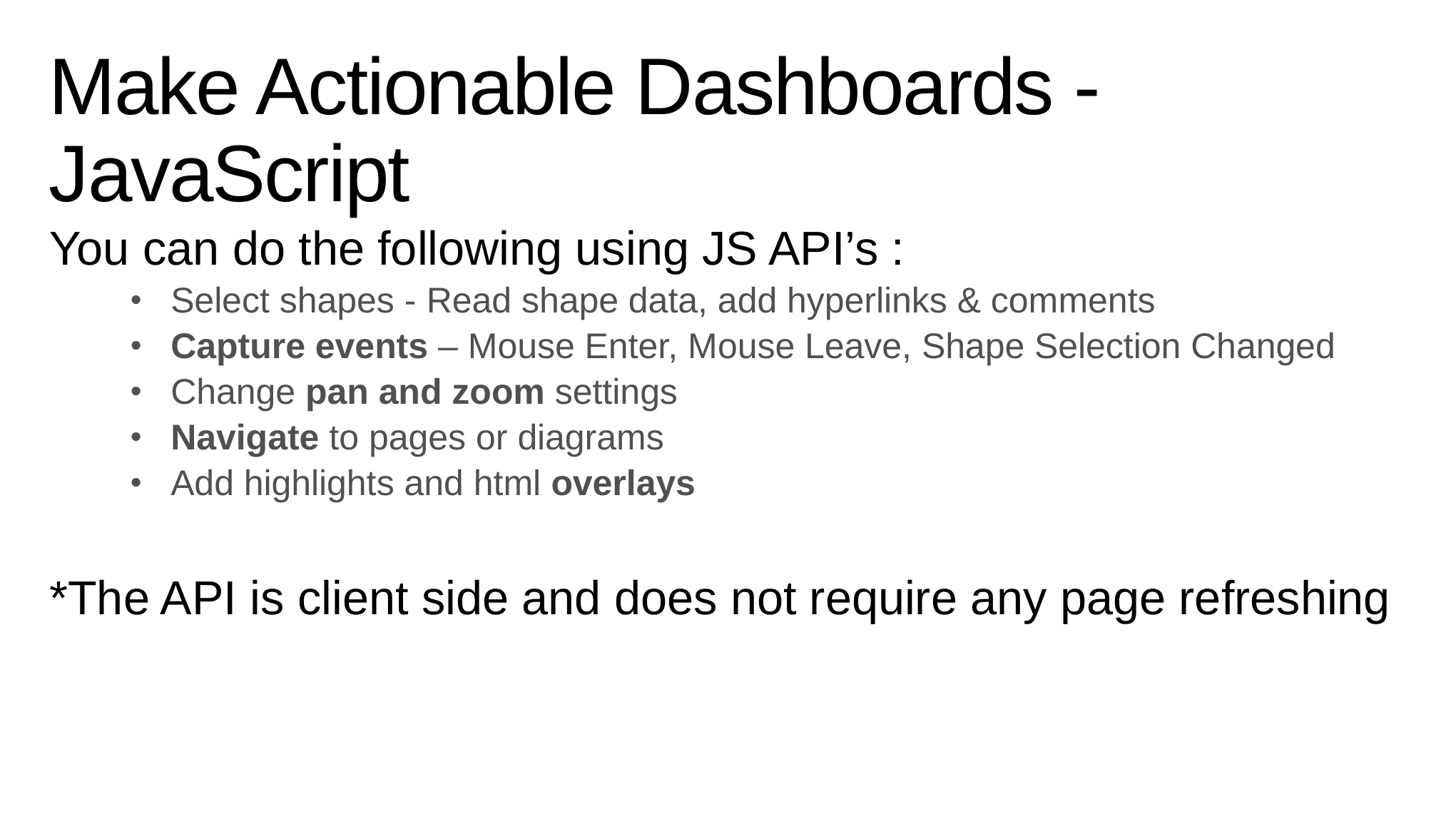

# Make Actionable Dashboards - JavaScript
You can do the following using JS API’s :
Select shapes - Read shape data, add hyperlinks & comments
Capture events – Mouse Enter, Mouse Leave, Shape Selection Changed
Change pan and zoom settings
Navigate to pages or diagrams
Add highlights and html overlays

*The API is client side and does not require any page refreshing